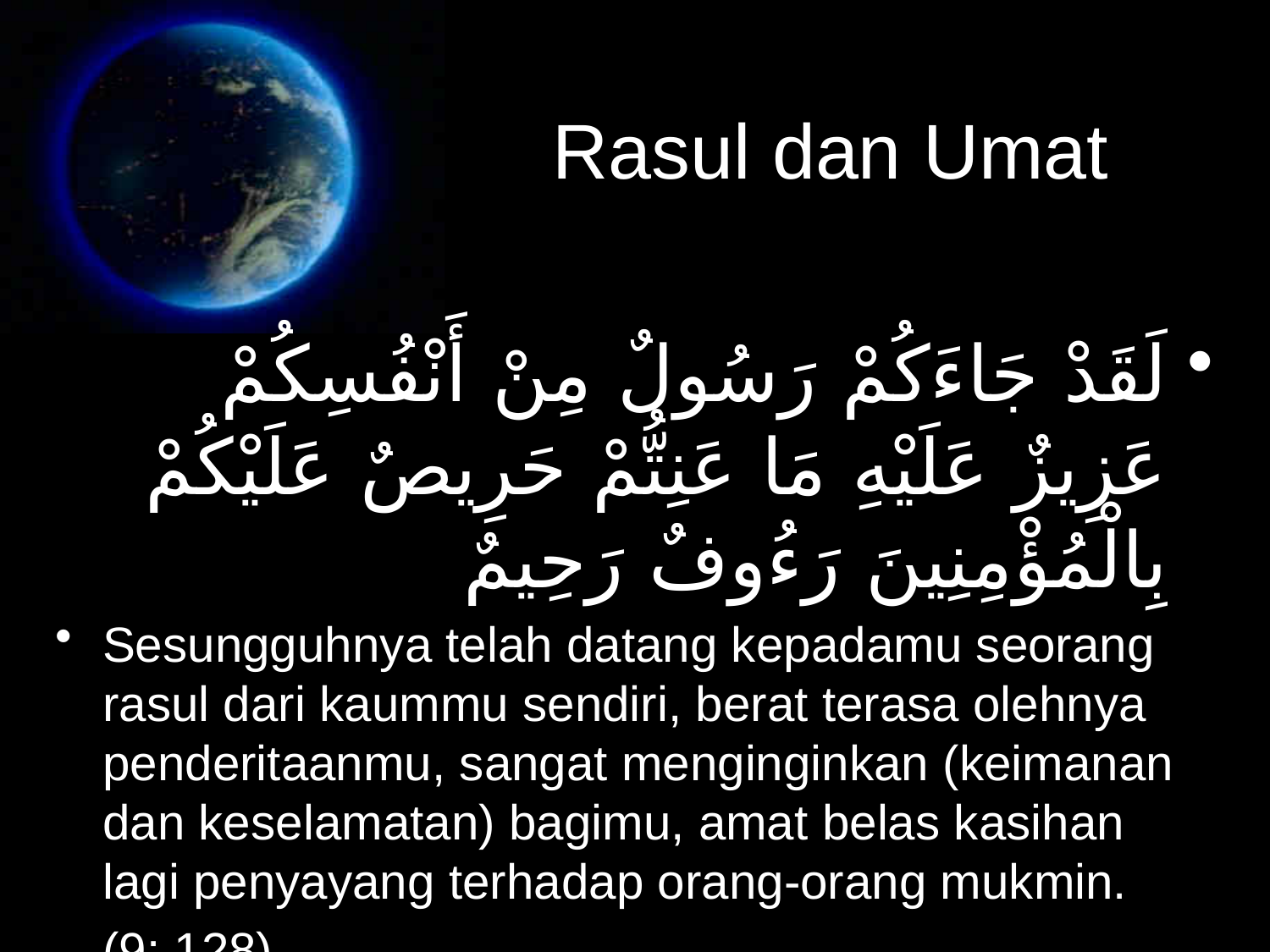

# Rasul dan Umat
لَقَدْ جَاءَكُمْ رَسُولٌ مِنْ أَنْفُسِكُمْ عَزِيزٌ عَلَيْهِ مَا عَنِتُّمْ حَرِيصٌ عَلَيْكُمْ بِالْمُؤْمِنِينَ رَءُوفٌ رَحِيمٌ
Sesungguhnya telah datang kepadamu seorang rasul dari kaummu sendiri, berat terasa olehnya penderitaanmu, sangat menginginkan (keimanan dan keselamatan) bagimu, amat belas kasihan lagi penyayang terhadap orang-orang mukmin.
	(9: 128)